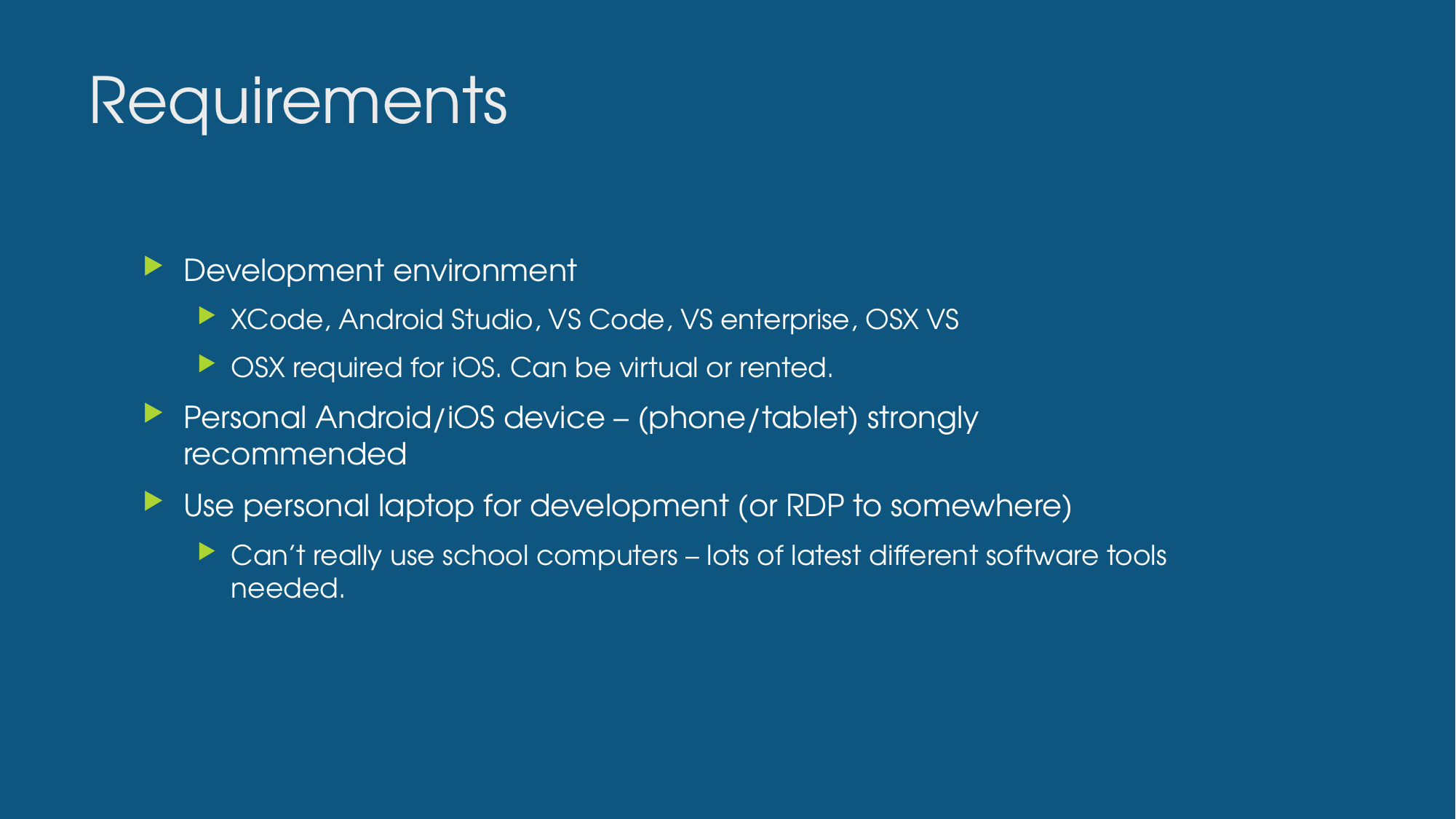

2
# Requirements
Development environment
XCode, Android Studio, VS Code, VS enterprise, OSX VS
OSX required for iOS. Can be virtual or rented.
Personal Android/iOS device – (phone/tablet) strongly recommended
Use personal laptop for development (or RDP to somewhere)
Can’t really use school computers – lots of latest different software tools needed.